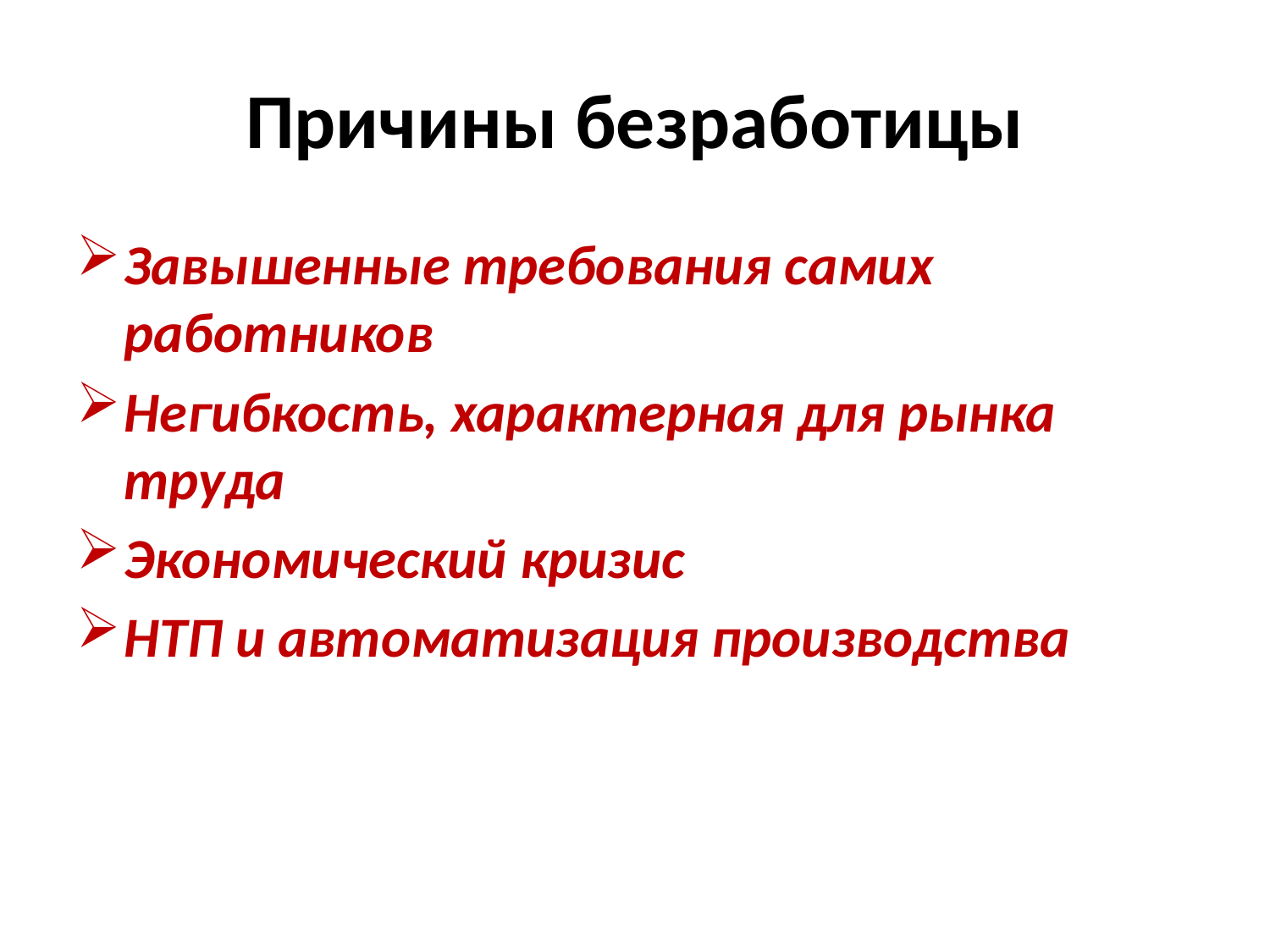

# Причины безработицы
Завышенные требования самих работников
Негибкость, характерная для рынка труда
Экономический кризис
НТП и автоматизация производства